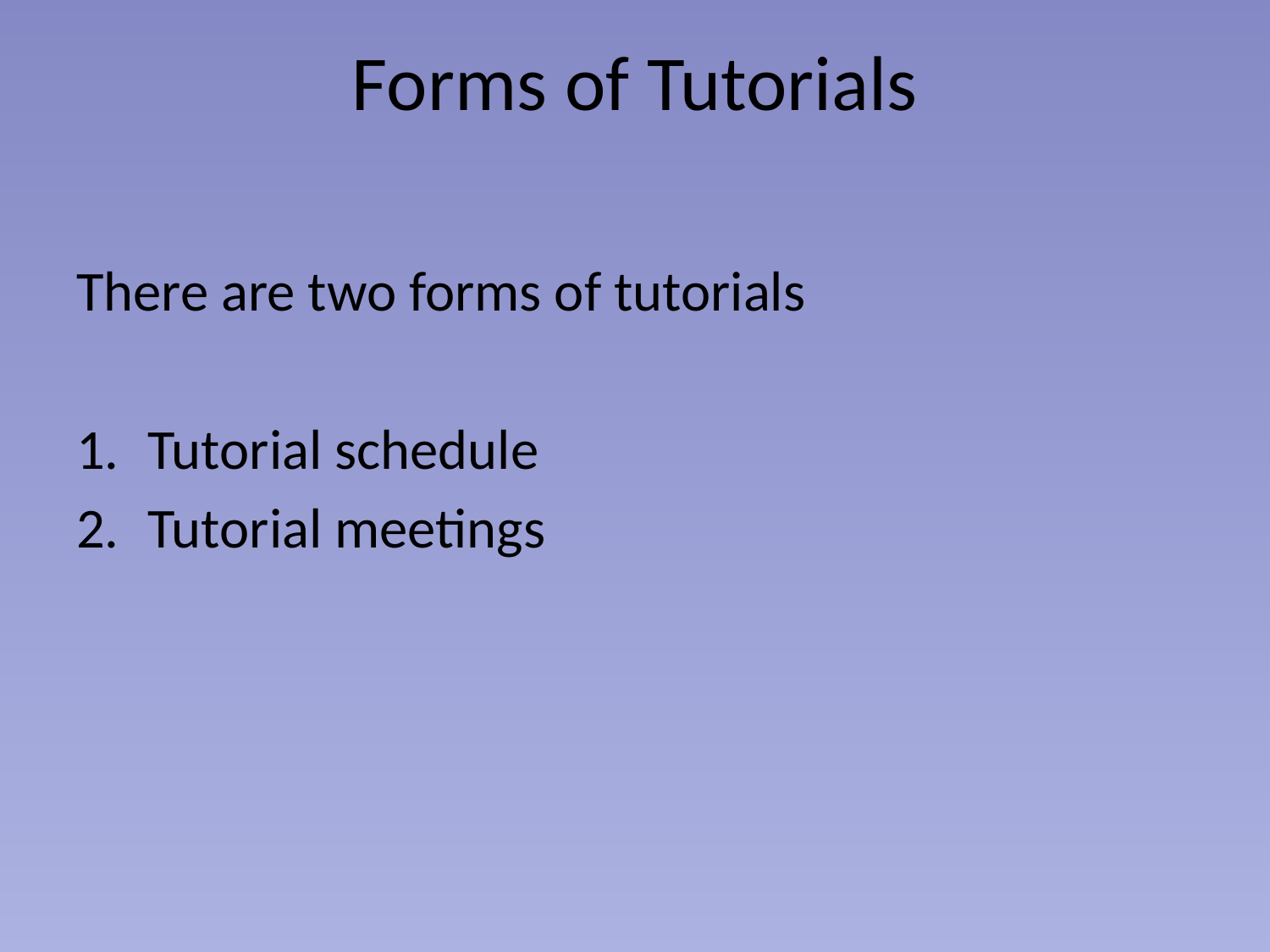

# Forms of Tutorials

There are two forms of tutorials

Tutorial schedule
Tutorial meetings